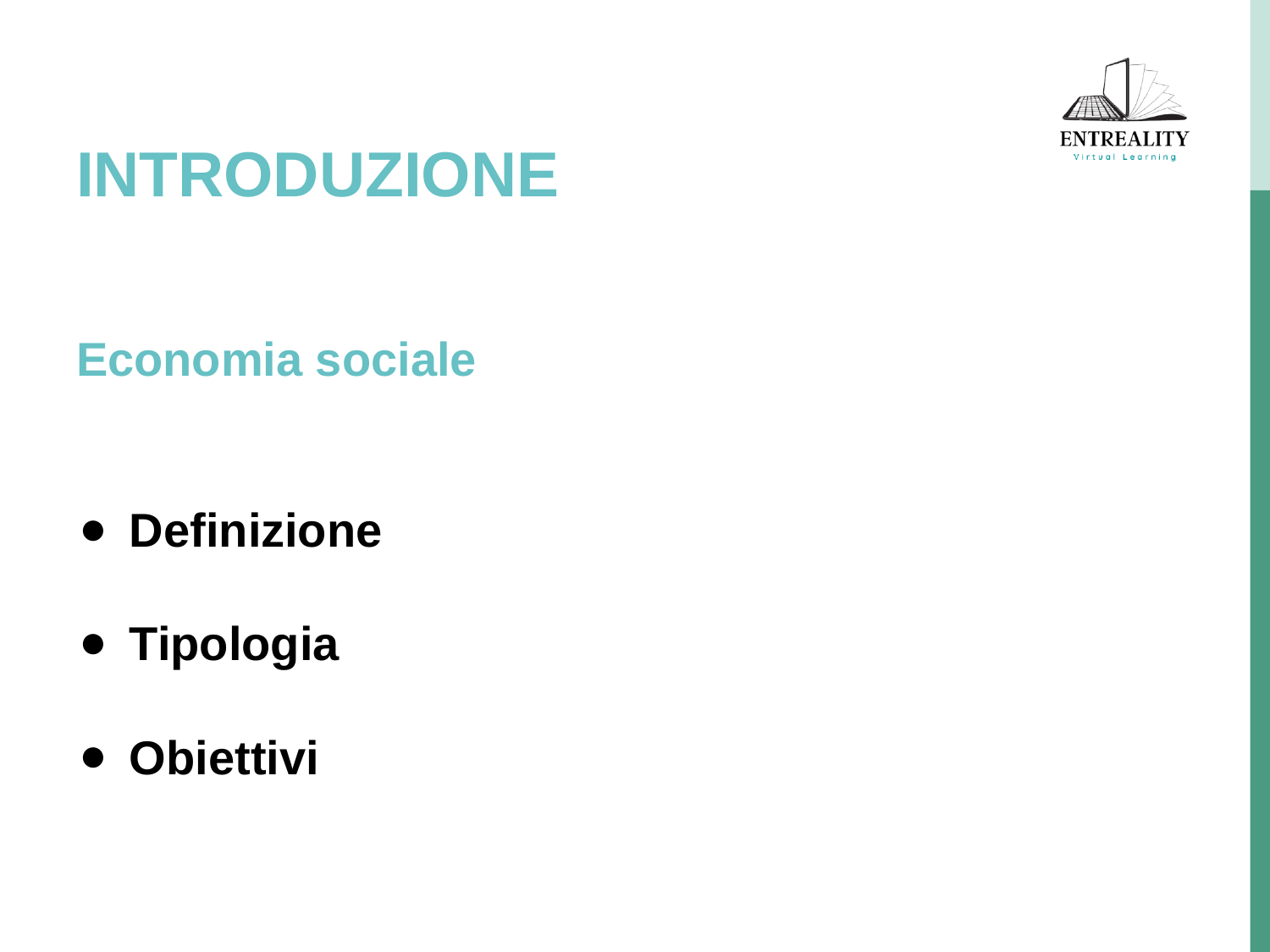

# INTRODUZIONE

Economia sociale

Definizione
Tipologia
Obiettivi